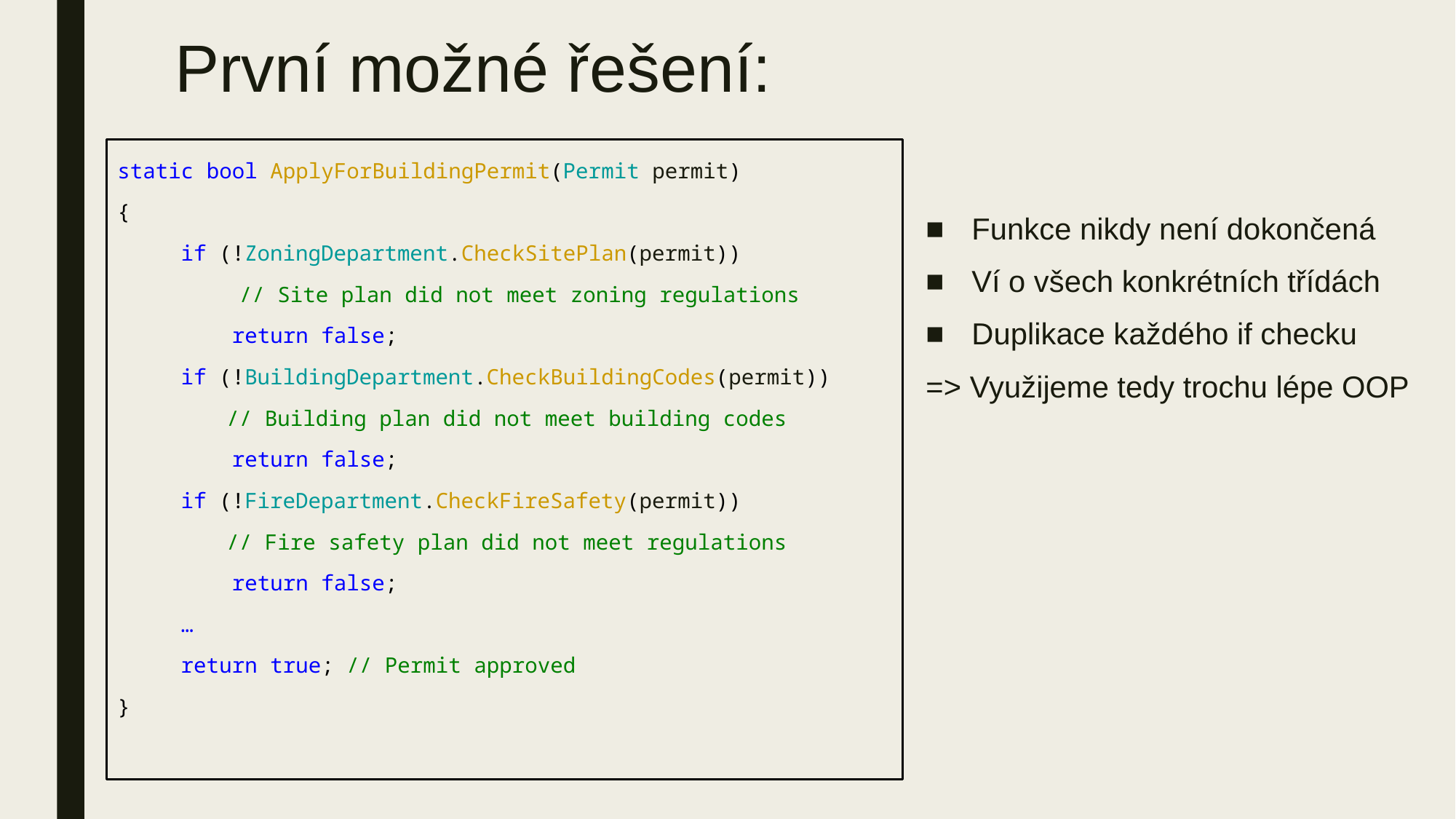

# První možné řešení:
static bool ApplyForBuildingPermit(Permit permit)
{
     if (!ZoningDepartment.CheckSitePlan(permit))
	 // Site plan did not meet zoning regulations
         return false;
     if (!BuildingDepartment.CheckBuildingCodes(permit))
	// Building plan did not meet building codes
         return false;
     if (!FireDepartment.CheckFireSafety(permit))
	// Fire safety plan did not meet regulations
         return false;
     …
     return true; // Permit approved
}
Funkce nikdy není dokončená
Ví o všech konkrétních třídách
Duplikace každého if checku
=> Využijeme tedy trochu lépe OOP